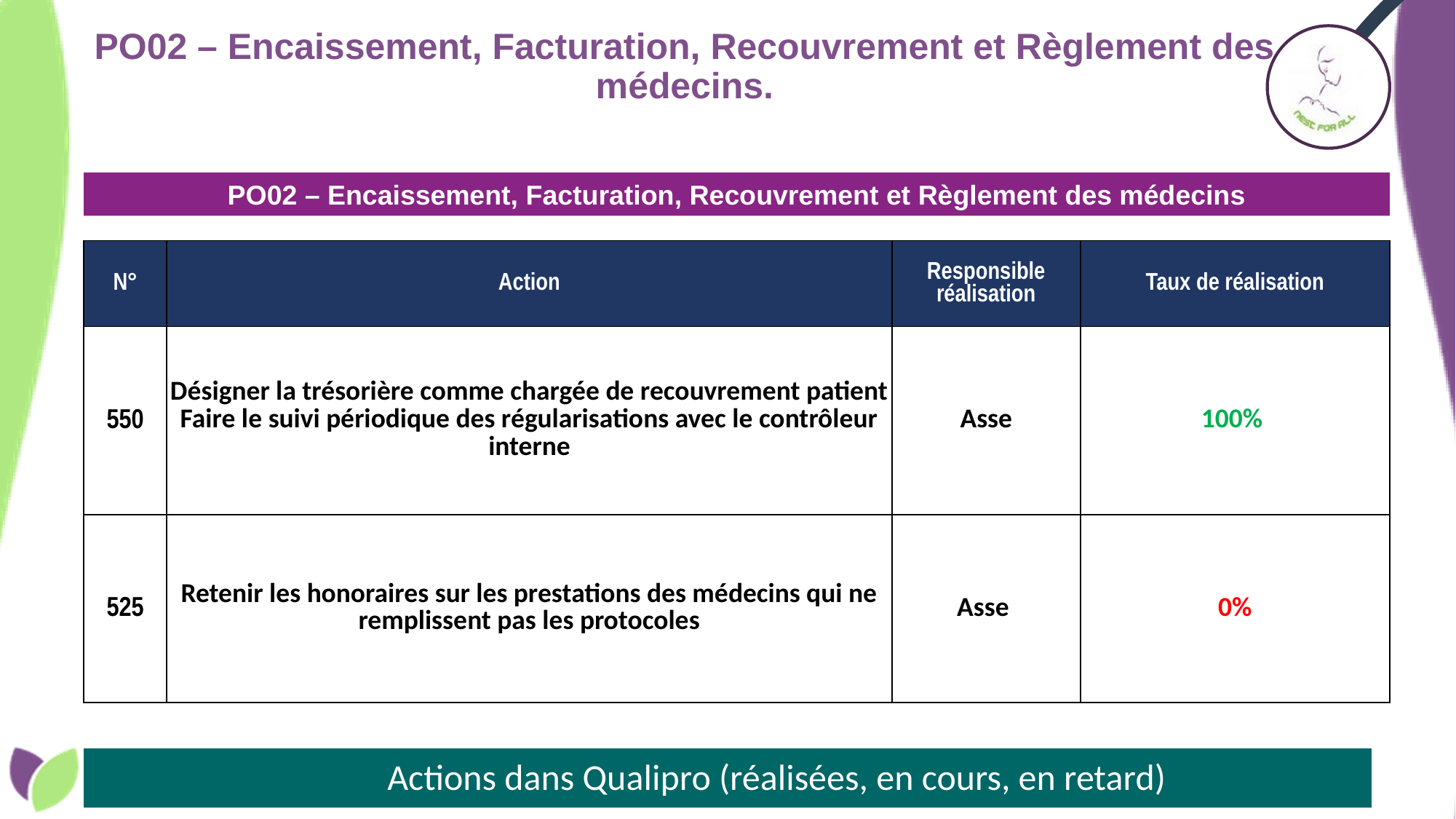

PO02 – Encaissement, Facturation, Recouvrement et Règlement des médecins.
PO02 – Encaissement, Facturation, Recouvrement et Règlement des médecins
| N° | Action | Responsible réalisation | Taux de réalisation |
| --- | --- | --- | --- |
| 550 | Désigner la trésorière comme chargée de recouvrement patient Faire le suivi périodique des régularisations avec le contrôleur interne | Asse | 100% |
| 525 | Retenir les honoraires sur les prestations des médecins qui ne remplissent pas les protocoles | Asse | 0% |
# Actions dans Qualipro (réalisées, en cours, en retard)